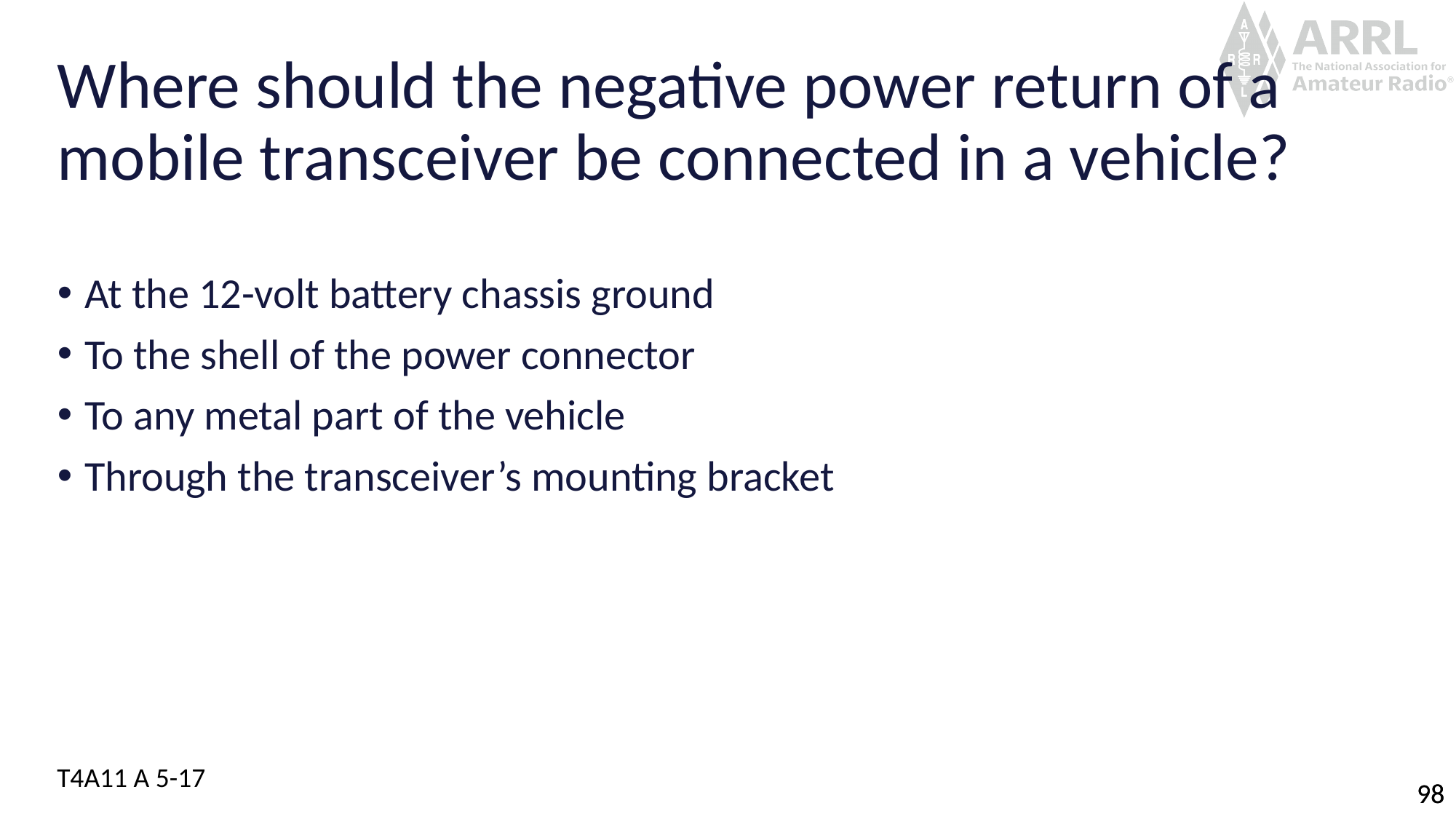

# Where should the negative power return of a mobile transceiver be connected in a vehicle?
At the 12-volt battery chassis ground
To the shell of the power connector
To any metal part of the vehicle
Through the transceiver’s mounting bracket
T4A11 A 5-17